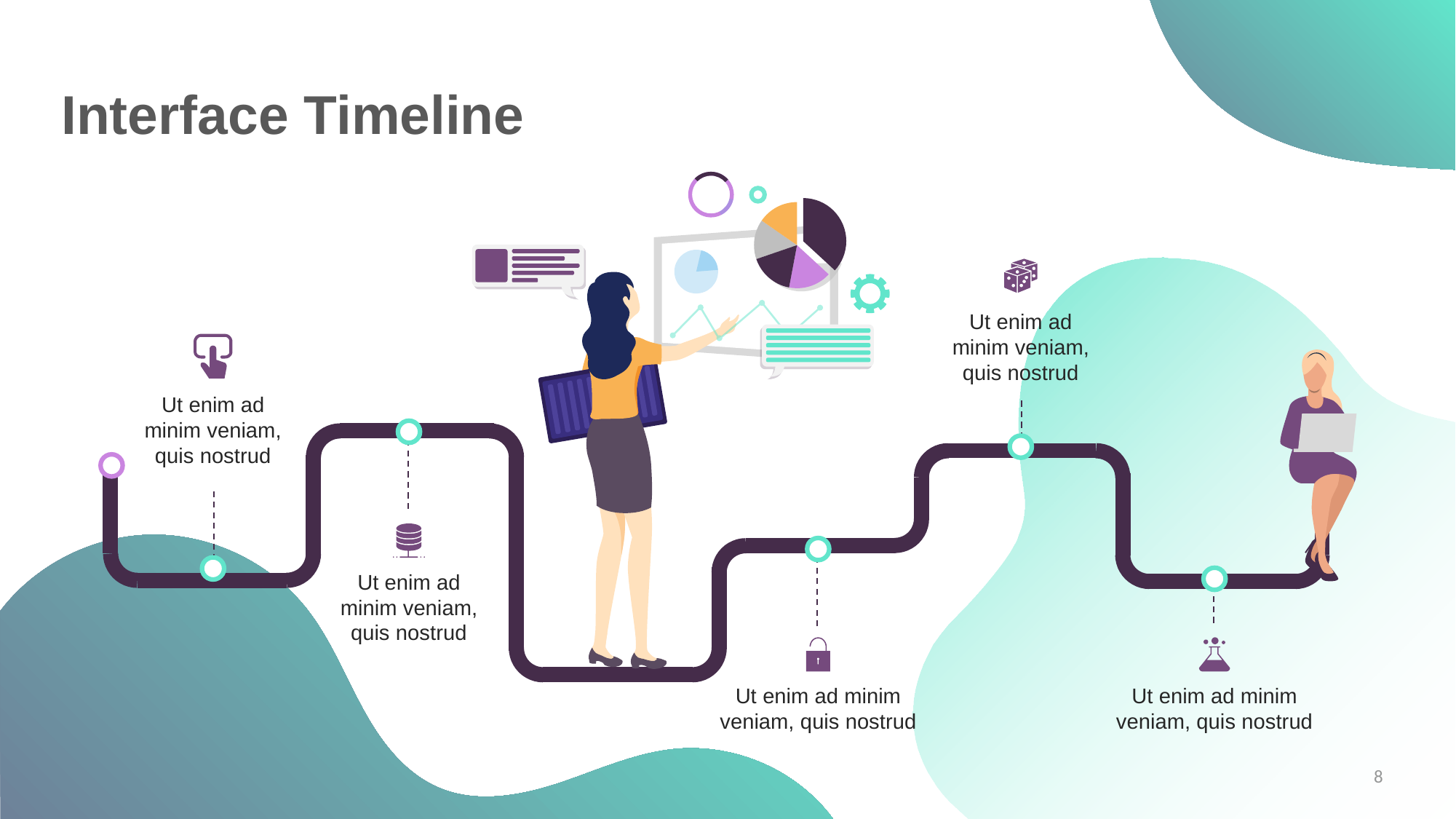

# Interface Timeline

Ut enim ad minim veniam, quis nostrud

Ut enim ad minim veniam, quis nostrud

Ut enim ad minim veniam, quis nostrud

Ut enim ad minim veniam, quis nostrud
Ut enim ad minim veniam, quis nostrud
8